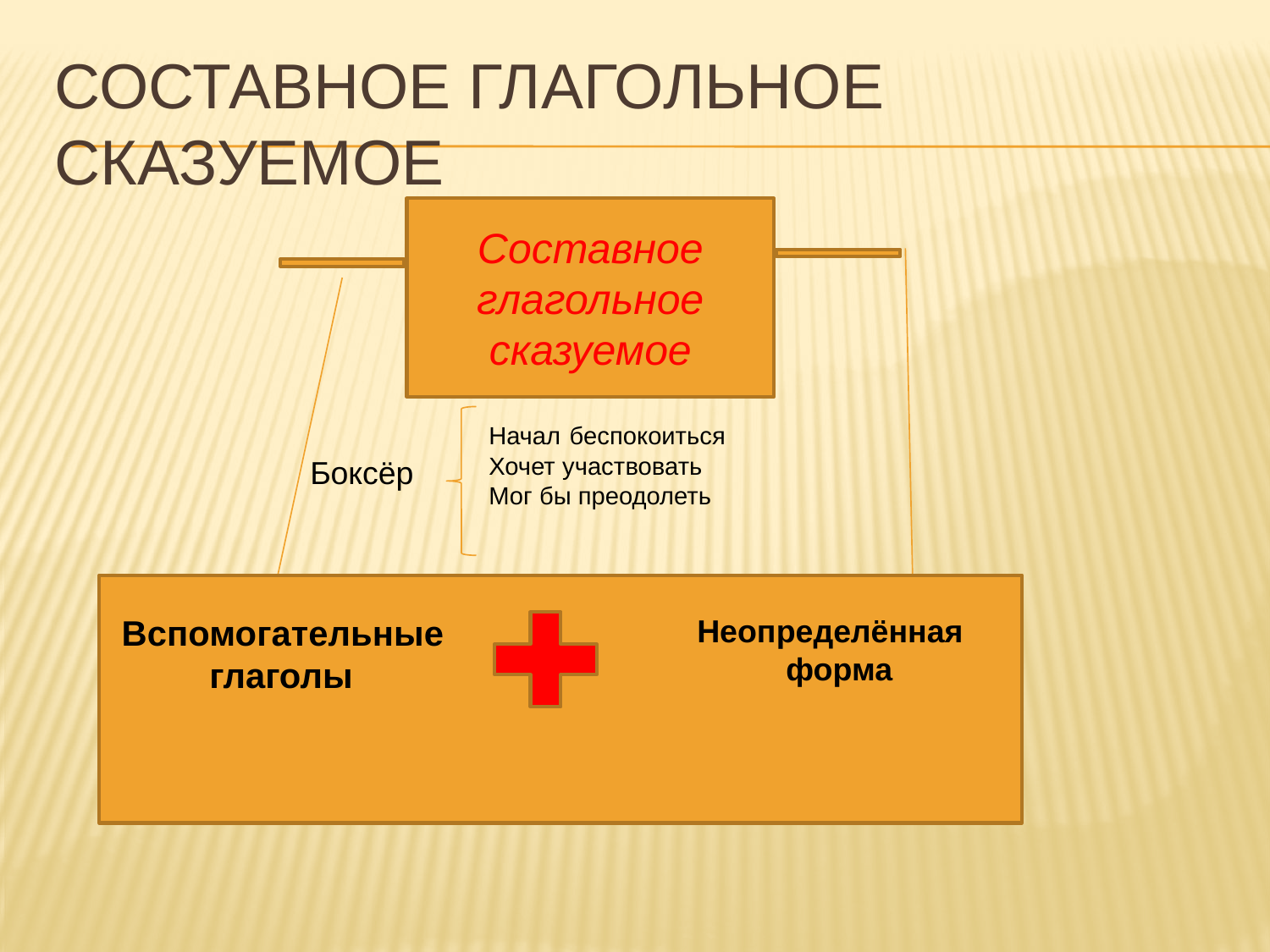

# Составное глагольное сказуемое
Составное глагольное сказуемое

Начал беспокоиться
Хочет участвовать
Мог бы преодолеть
Боксёр

Вспомогательные
         глаголы
Неопределённая
          форма